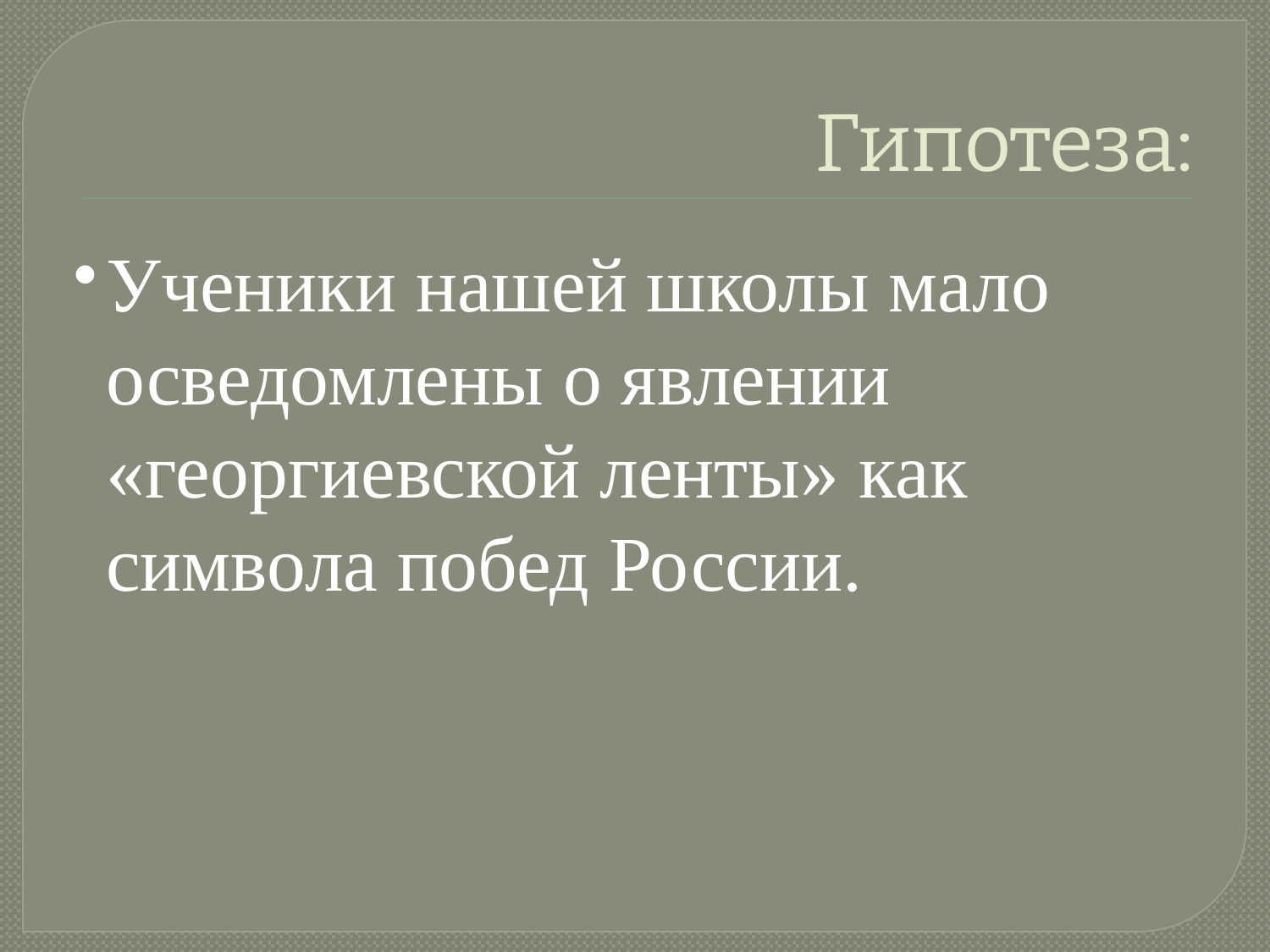

Гипотеза:
Ученики нашей школы мало осведомлены о явлении «георгиевской ленты» как символа побед России.